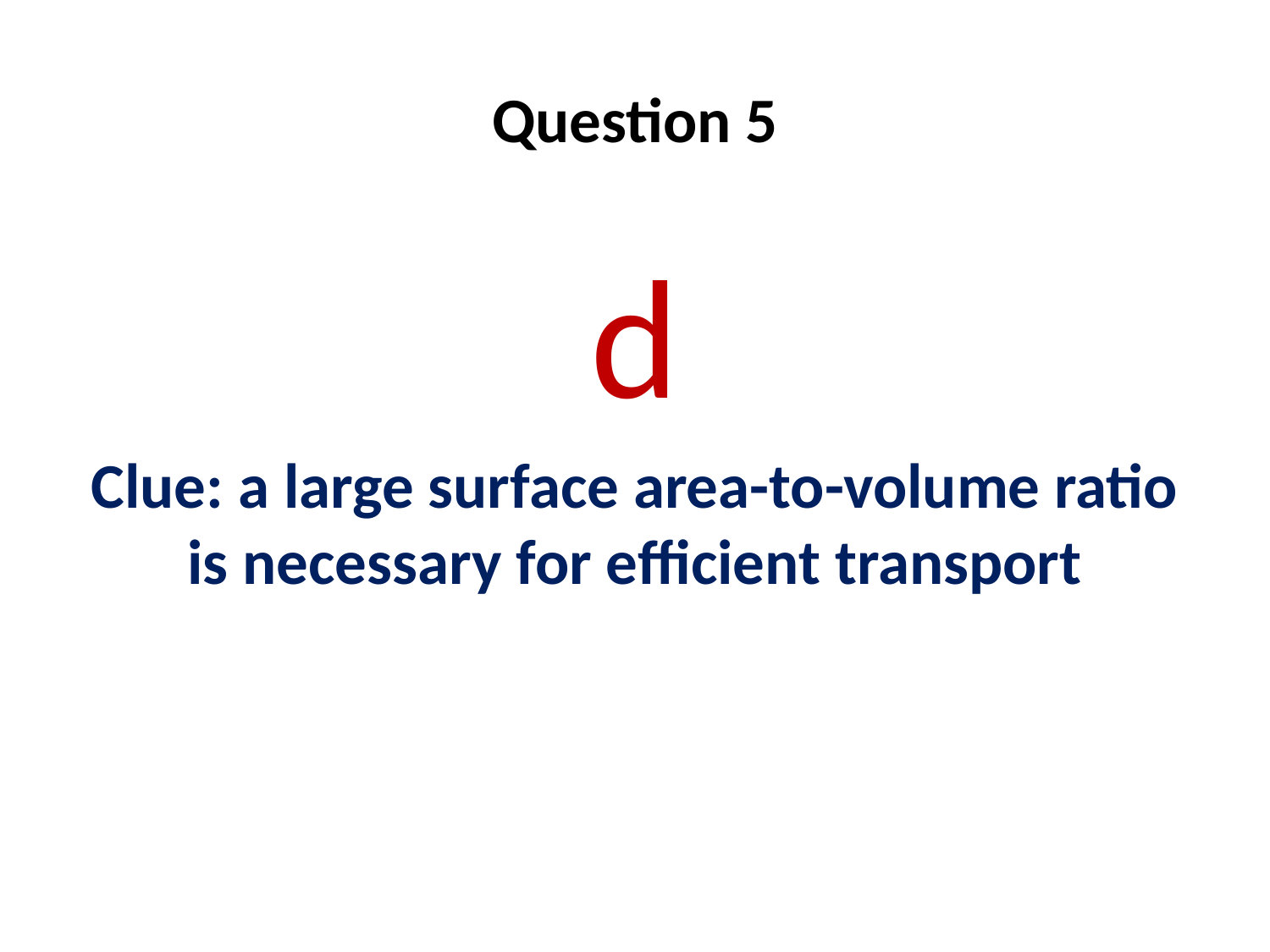

# Question 5
d
Clue: a large surface area-to-volume ratio is necessary for efficient transport